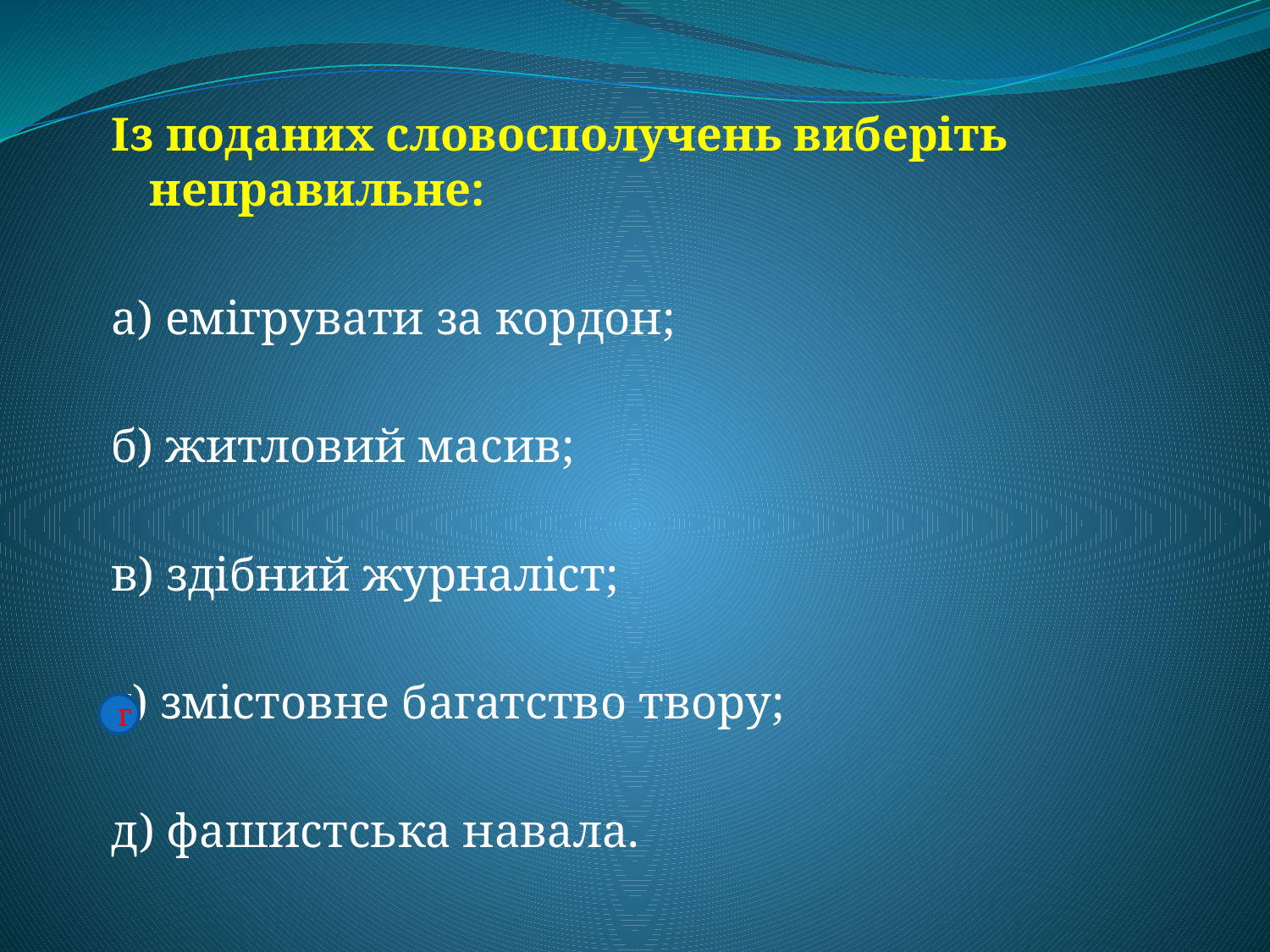

#
Із поданих словосполучень виберіть неправильне:

а) емігрувати за кордон;

б) житловий масив;

в) здібний журналіст;

г) змістовне багатство твору;

д) фашистська навала.
г